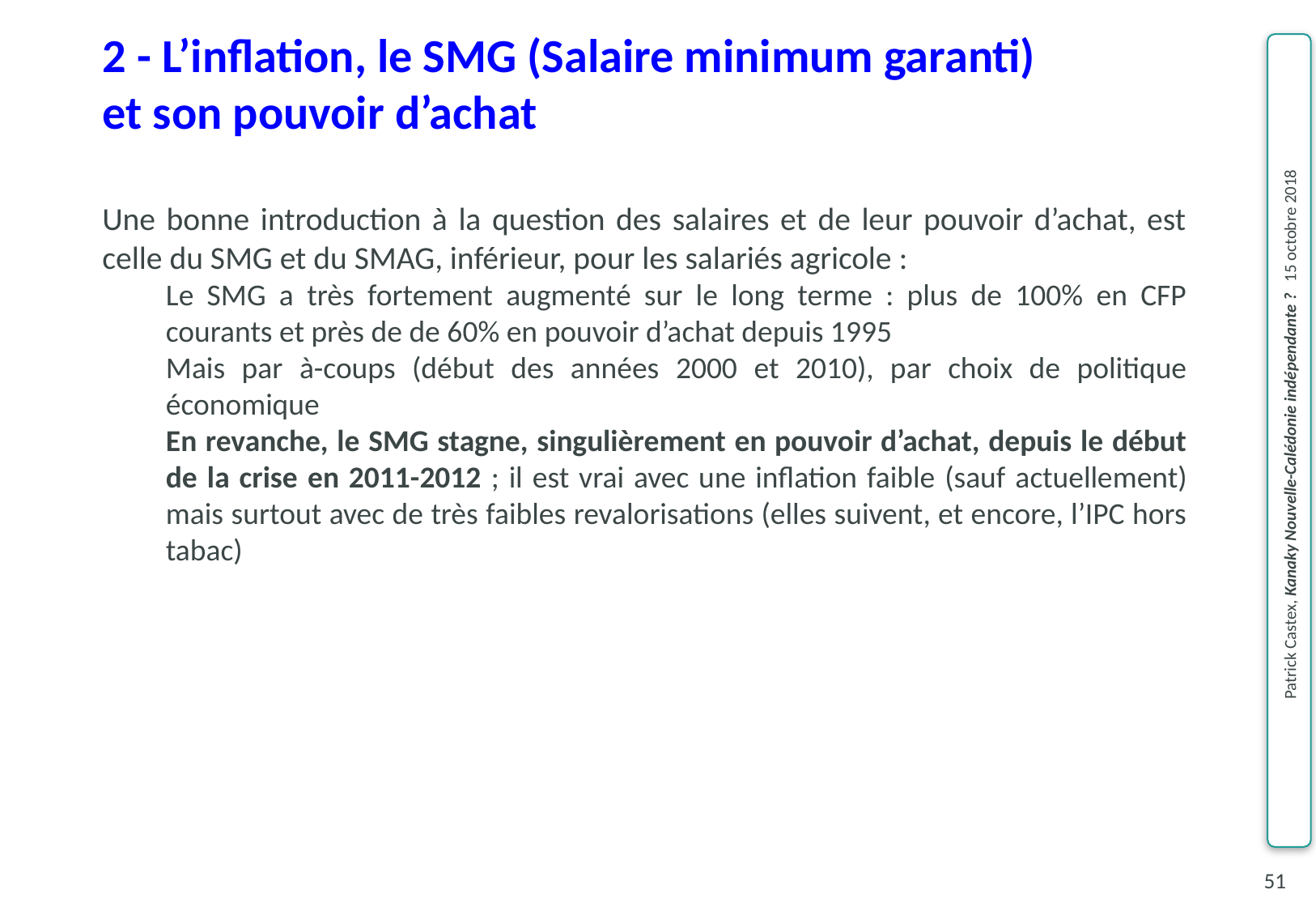

2 - L’inflation, le SMG (Salaire minimum garanti)
et son pouvoir d’achat
Une bonne introduction à la question des salaires et de leur pouvoir d’achat, est celle du SMG et du SMAG, inférieur, pour les salariés agricole :
Le SMG a très fortement augmenté sur le long terme : plus de 100% en CFP courants et près de de 60% en pouvoir d’achat depuis 1995
Mais par à-coups (début des années 2000 et 2010), par choix de politique économique
En revanche, le SMG stagne, singulièrement en pouvoir d’achat, depuis le début de la crise en 2011-2012 ; il est vrai avec une inflation faible (sauf actuellement) mais surtout avec de très faibles revalorisations (elles suivent, et encore, l’IPC hors tabac)